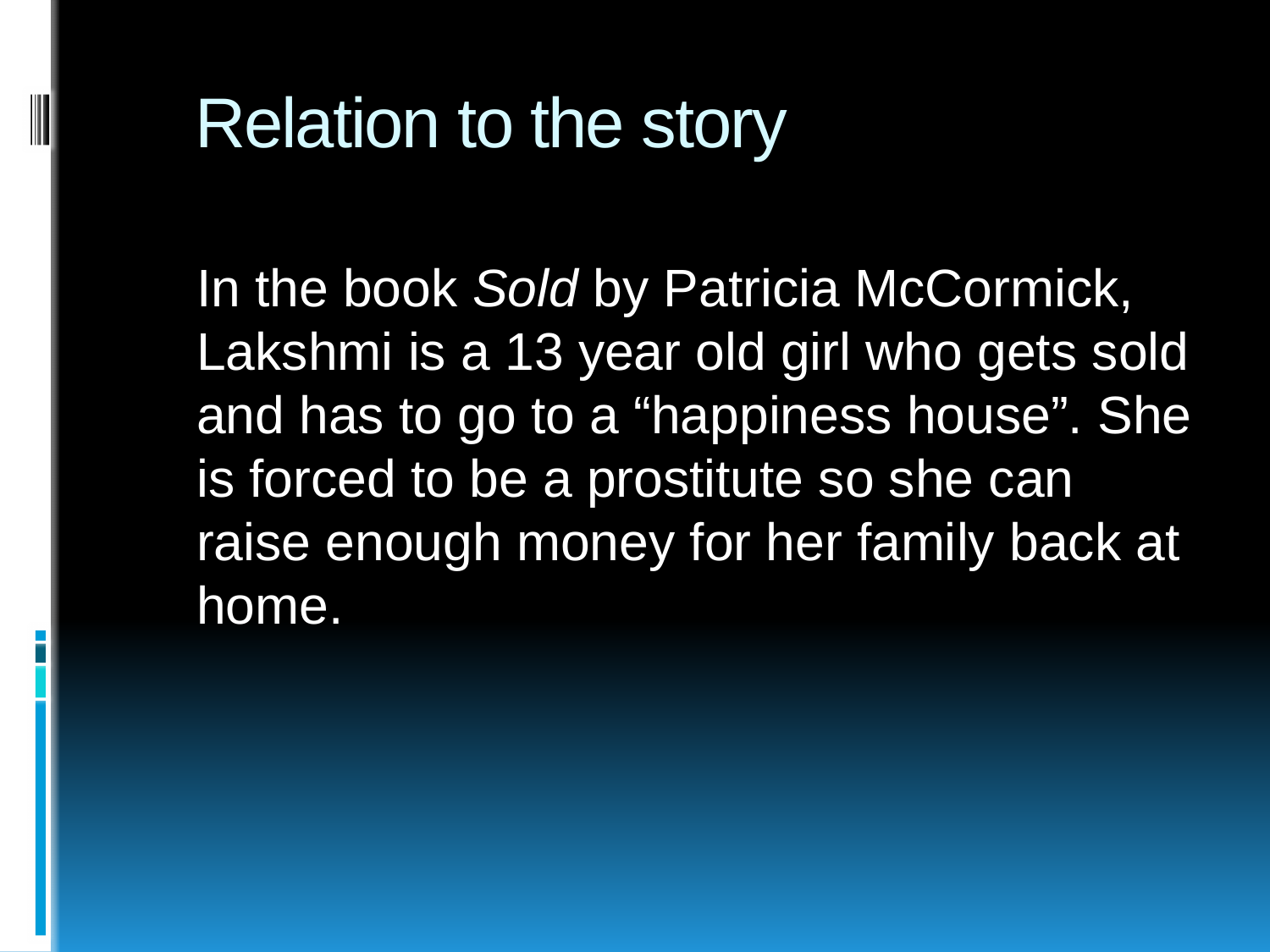

# Relation to the story
	In the book Sold by Patricia McCormick, Lakshmi is a 13 year old girl who gets sold and has to go to a “happiness house”. She is forced to be a prostitute so she can raise enough money for her family back at home.